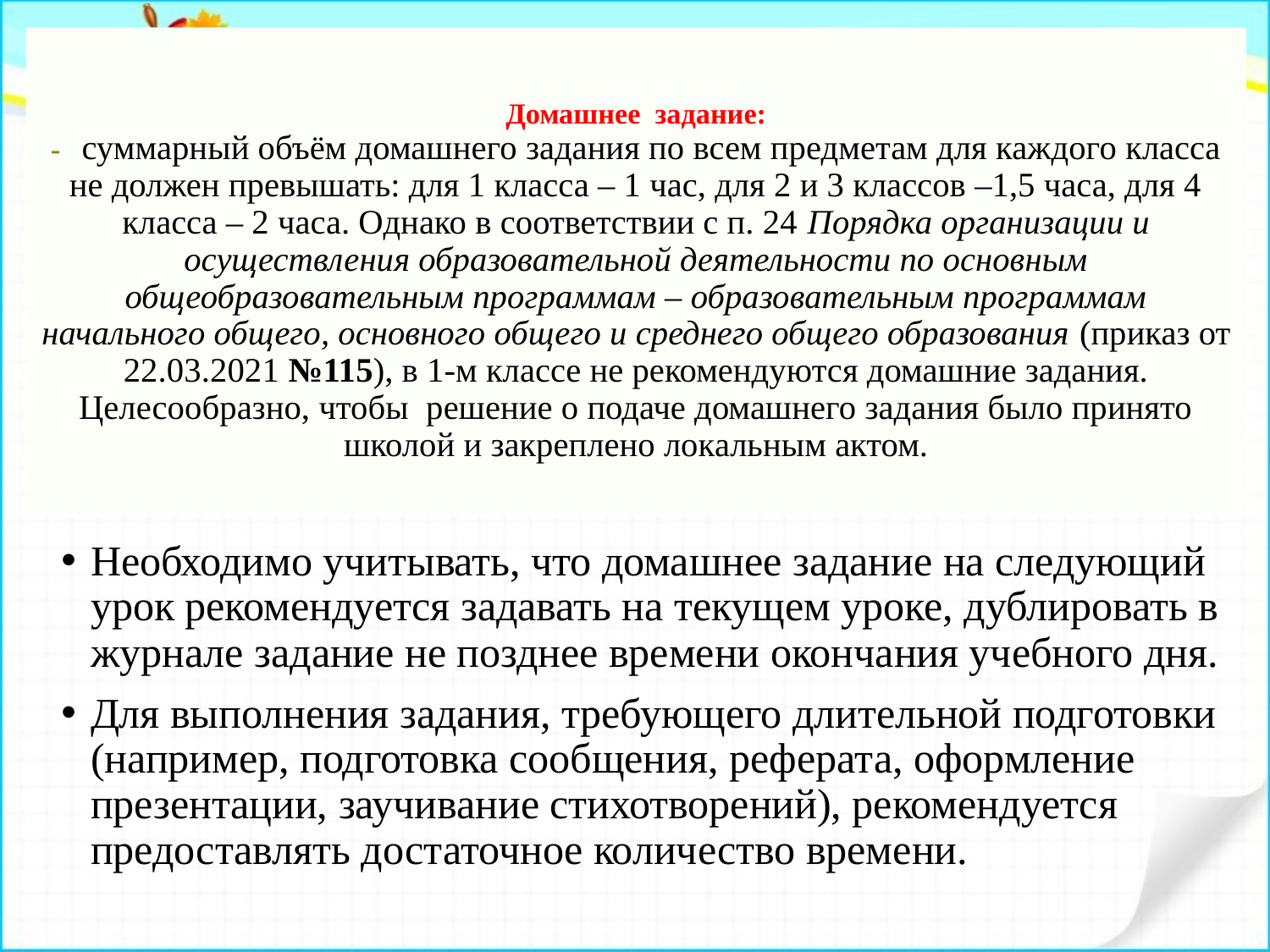

# Домашнее  задание: -   суммарный объём домашнего задания по всем предметам для каждого класса не должен превышать: для 1 класса – 1 час, для 2 и 3 классов –1,5 часа, для 4 класса – 2 часа. Однако в соответствии с п. 24 Порядка организации и осуществления образовательной деятельности по основным общеобразовательным программам – образовательным программам начального общего, основного общего и среднего общего образования (приказ от 22.03.2021 №115), в 1-м классе не рекомендуются домашние задания. Целесообразно, чтобы  решение о подаче домашнего задания было принято школой и закреплено локальным актом.
Необходимо учитывать, что домашнее задание на следующий урок рекомендуется задавать на текущем уроке, дублировать в журнале задание не позднее времени окончания учебного дня.
Для выполнения задания, требующего длительной подготовки (например, подготовка сообщения, реферата, оформление презентации, заучивание стихотворений), рекомендуется предоставлять достаточное количество времени.